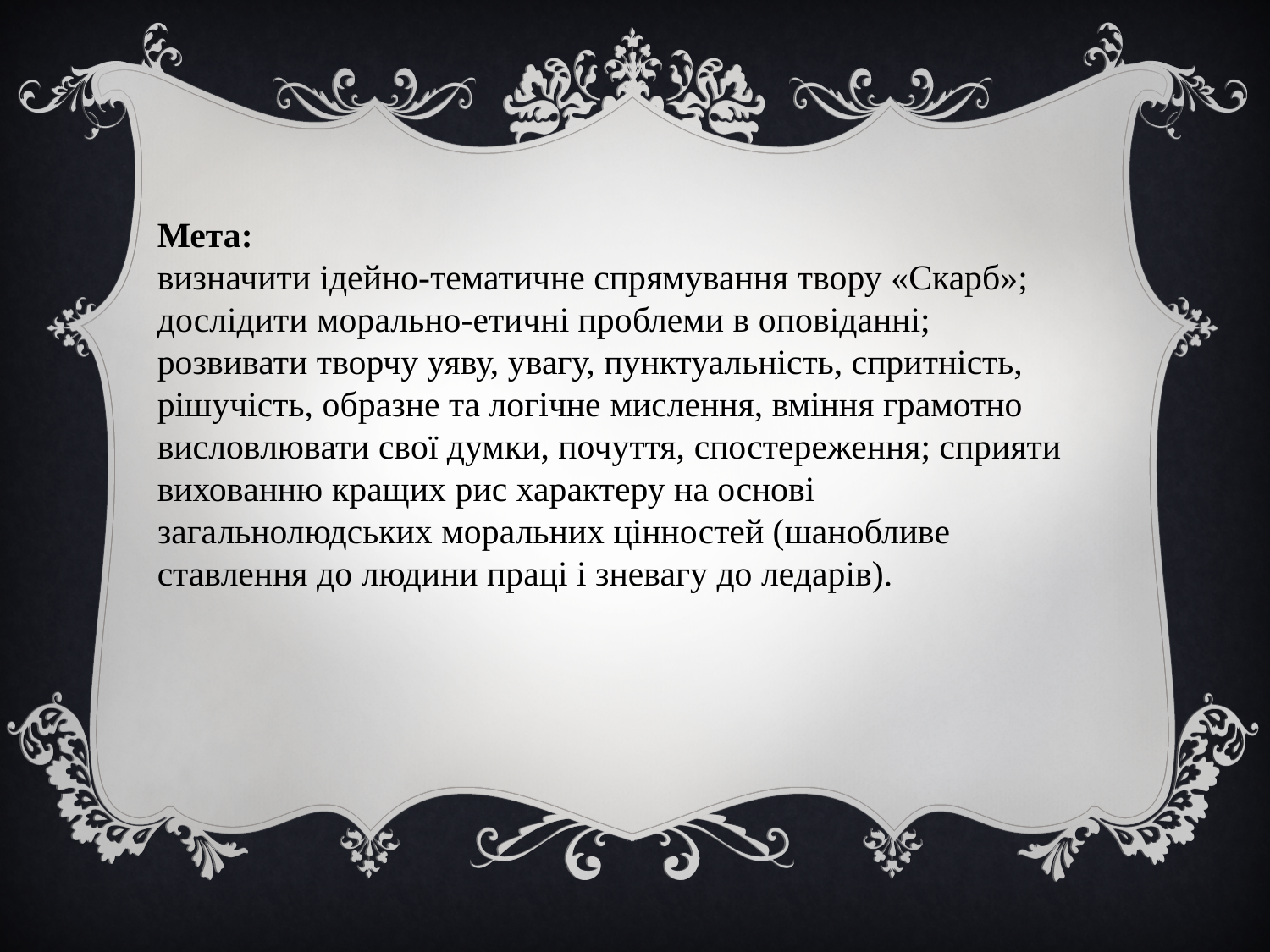

Мета:
визначити ідейно-тематичне спрямування твору «Скарб»; дослідити морально-етичні проблеми в оповіданні; розвивати творчу уяву, увагу, пунктуальність, спритність, рішучість, образне та логічне мислення, вміння грамотно висловлювати свої думки, почуття, спостереження; сприяти вихованню кращих рис характеру на основі загальнолюдських моральних цінностей (шанобливе ставлення до людини праці і зневагу до ледарів).